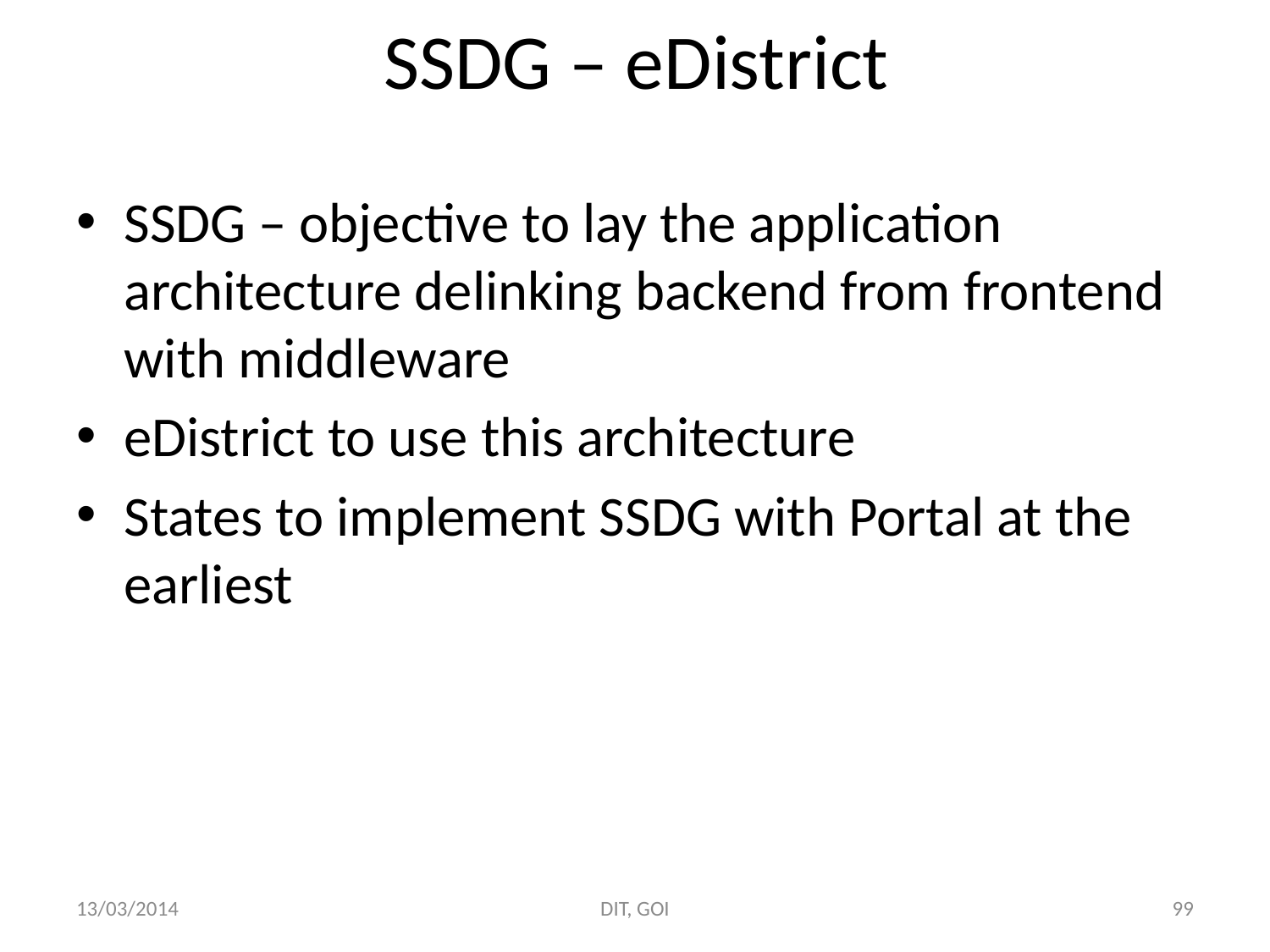

# SSDG – eDistrict
SSDG – objective to lay the application architecture delinking backend from frontend with middleware
eDistrict to use this architecture
States to implement SSDG with Portal at the earliest

13/03/2014
DIT, GOI
99